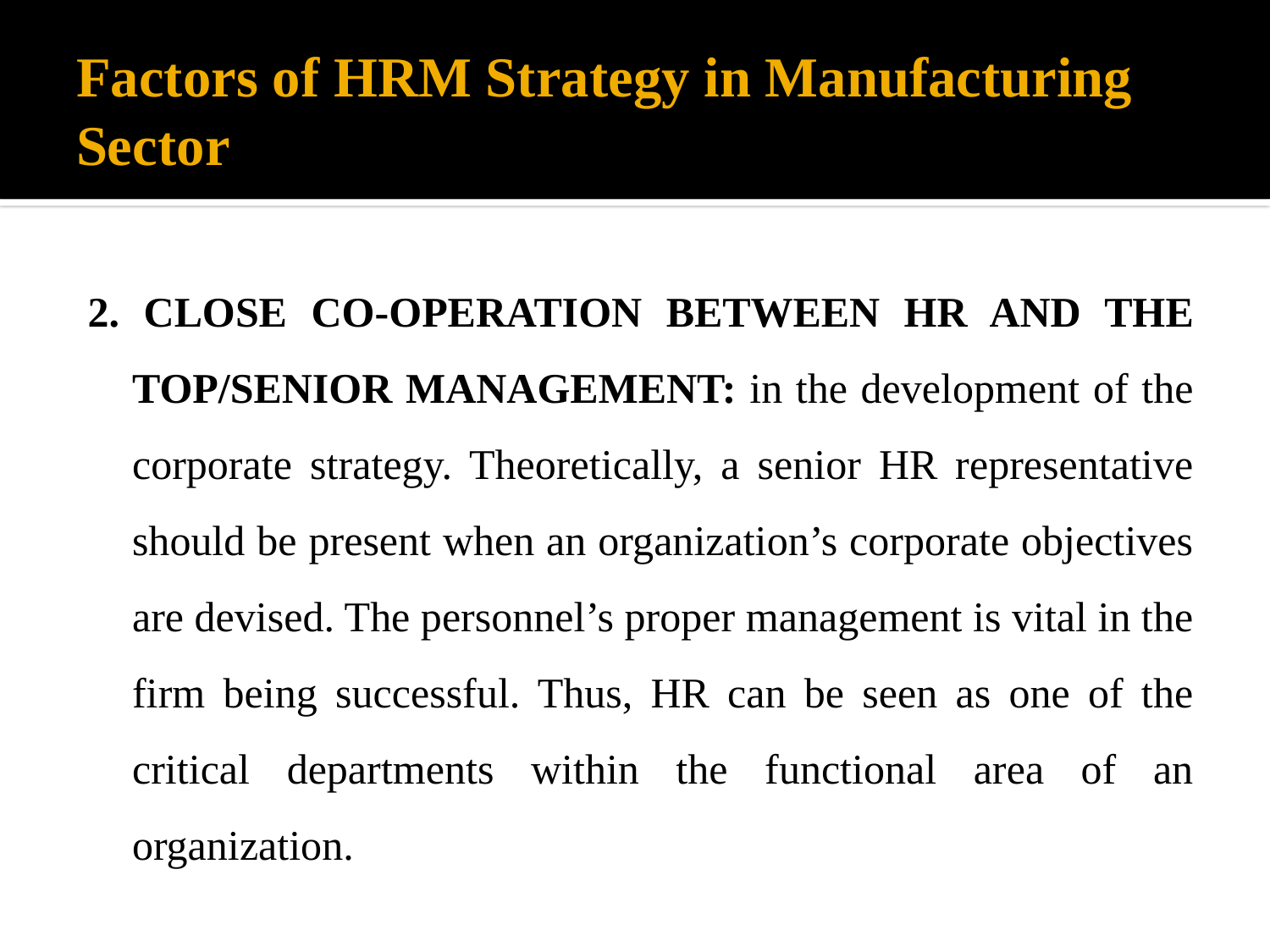

# Factors of HRM Strategy in Manufacturing Sector
2. CLOSE CO-OPERATION BETWEEN HR AND THE TOP/SENIOR MANAGEMENT: in the development of the corporate strategy. Theoretically, a senior HR representative should be present when an organization’s corporate objectives are devised. The personnel’s proper management is vital in the firm being successful. Thus, HR can be seen as one of the critical departments within the functional area of an organization.